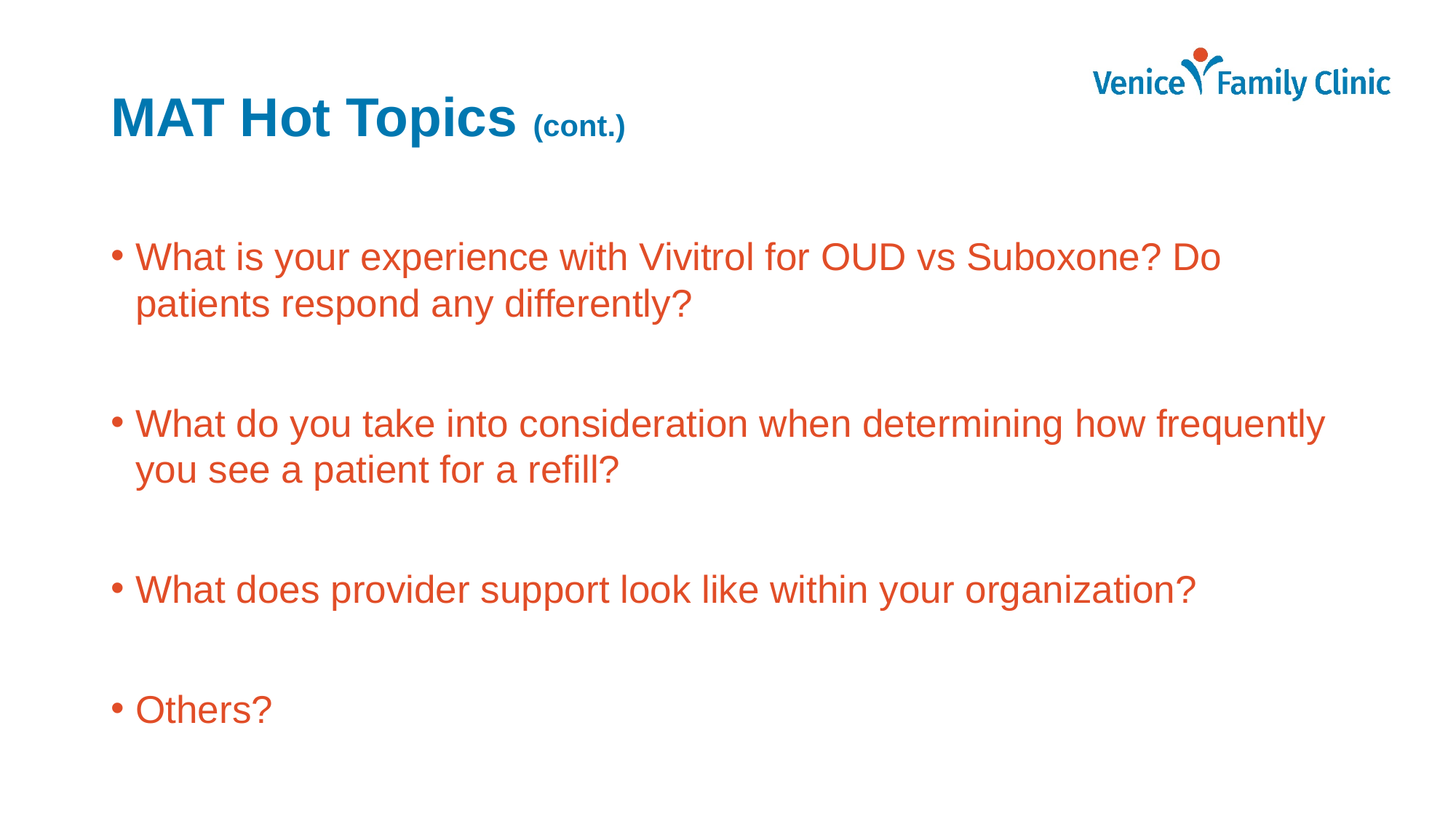

# MAT Hot Topics (cont.)
What is your experience with Vivitrol for OUD vs Suboxone? Do patients respond any differently?

What do you take into consideration when determining how frequently you see a patient for a refill?

What does provider support look like within your organization?

Others?